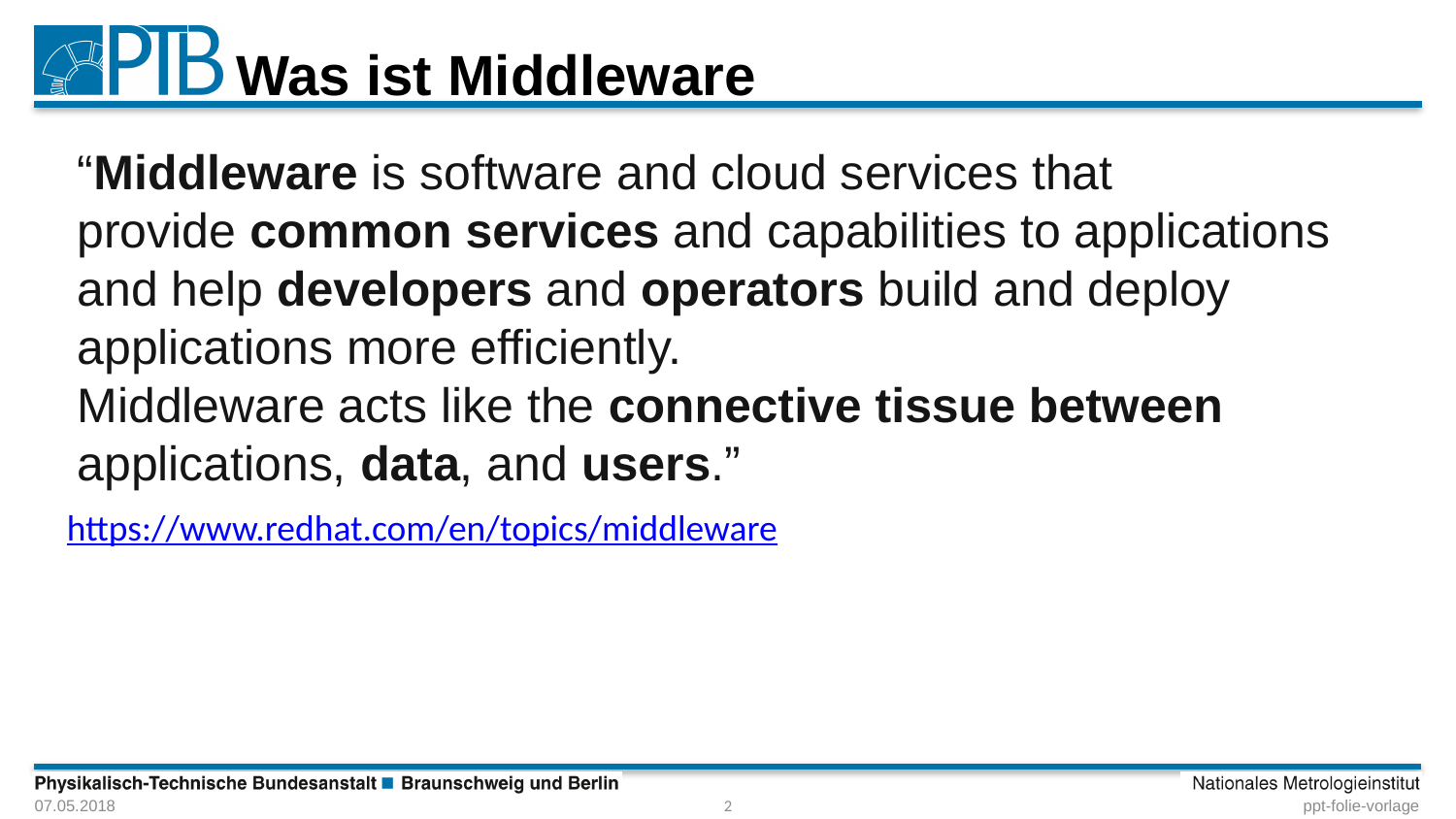

# Was ist Middleware
“Middleware is software and cloud services that provide common services and capabilities to applications and help developers and operators build and deploy applications more efficiently.
Middleware acts like the connective tissue between applications, data, and users.”
https://www.redhat.com/en/topics/middleware
07.05.2018
2
ppt-folie-vorlage